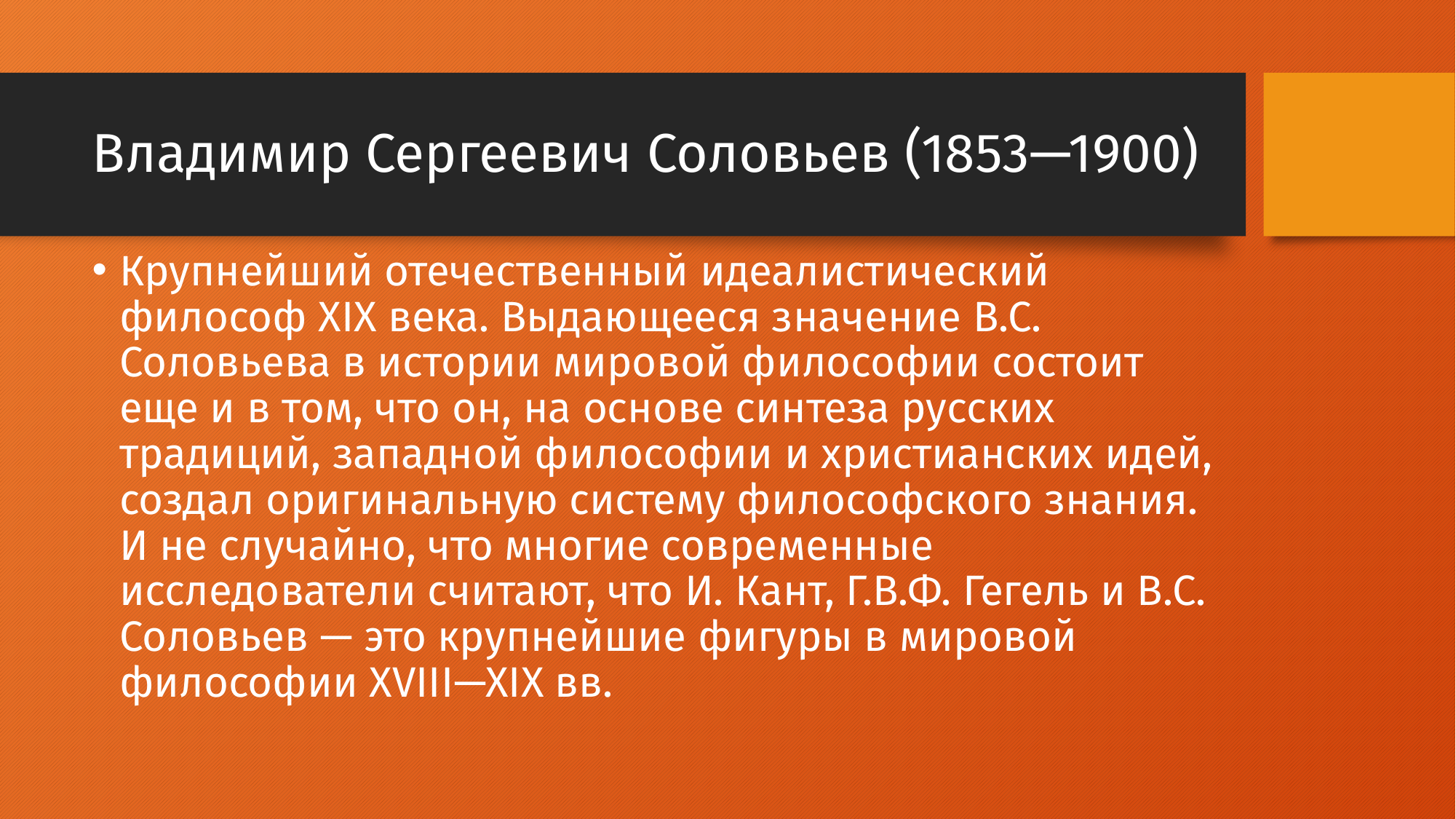

# Владимир Сергеевич Соловьев (1853—1900)
Крупнейший отечественный идеалистический философ XIX века. Выдающееся значение В.С. Соловьева в истории мировой философии состоит еще и в том, что он, на основе синтеза русских традиций, западной философии и христианских идей, создал оригинальную систему философского знания. И не случайно, что многие современные исследователи считают, что И. Кант, Г.В.Ф. Гегель и В.С. Соловьев — это крупнейшие фигуры в мировой философии XVIII—XIX вв.